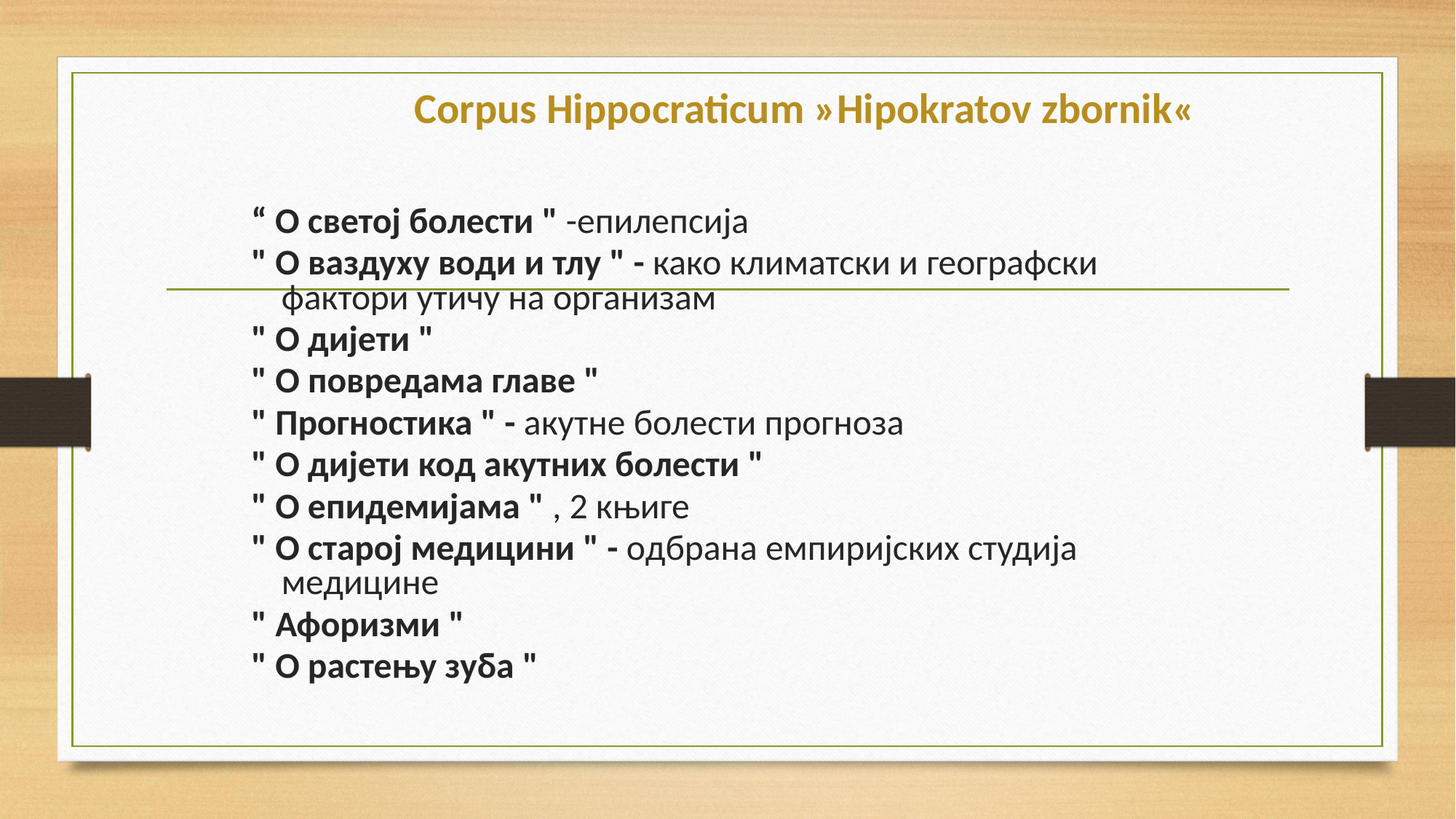

# Corpus Hippocraticum »Hipokratov zbornik«
“ О светој болести " -епилепсија
" О ваздуху води и тлу " - како климатски и географски фактори утичу на организам
" О дијети "
" О повредама главе "
" Прогностика " - акутне болести прогноза
" О дијети код акутних болести "
" О епидемијама " , 2 књиге
" О старој медицини " - одбрана емпиријских студија медицине
" Афоризми "
" О растењу зуба "